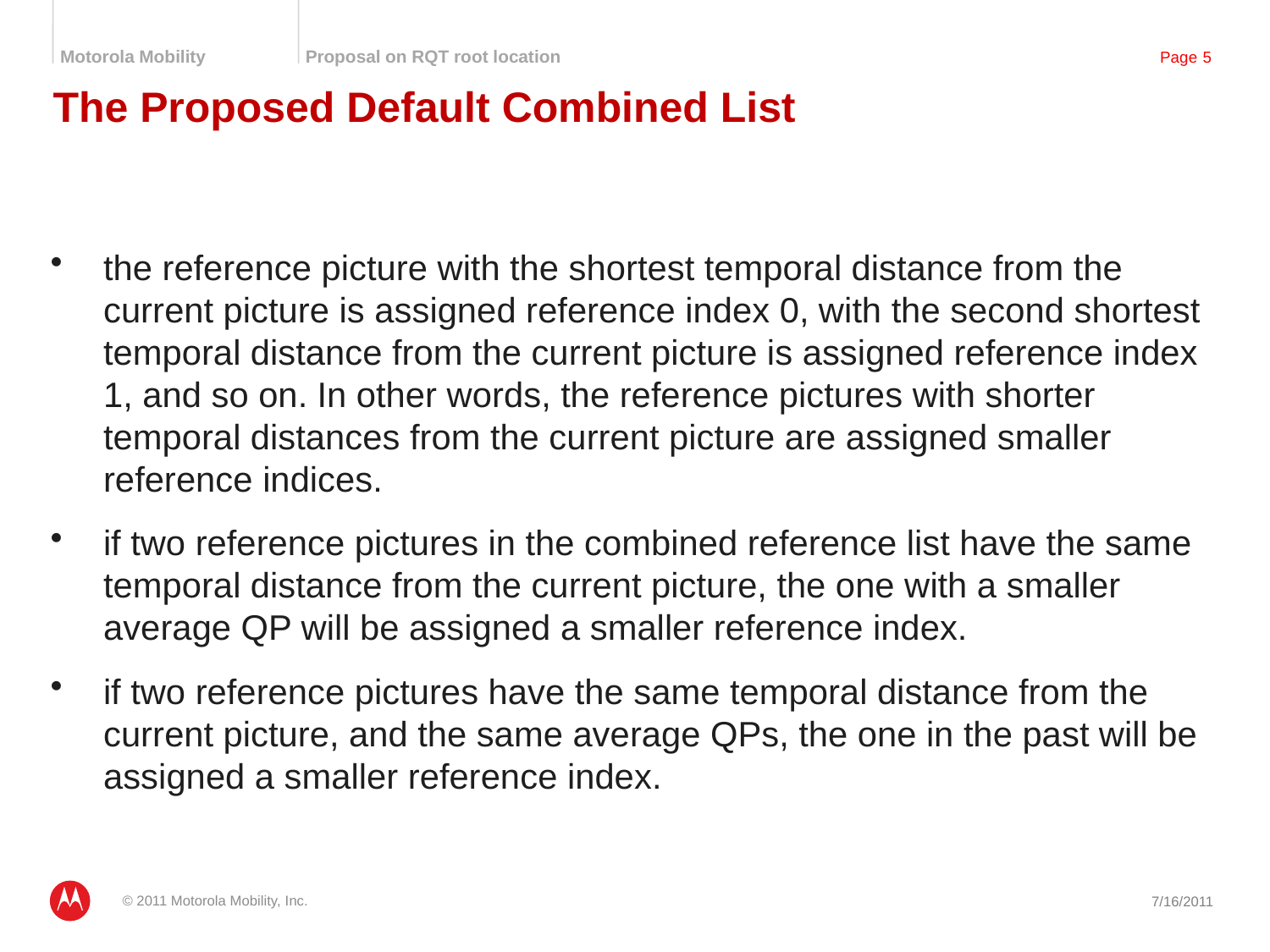

# The Proposed Default Combined List
the reference picture with the shortest temporal distance from the current picture is assigned reference index 0, with the second shortest temporal distance from the current picture is assigned reference index 1, and so on. In other words, the reference pictures with shorter temporal distances from the current picture are assigned smaller reference indices.
if two reference pictures in the combined reference list have the same temporal distance from the current picture, the one with a smaller average QP will be assigned a smaller reference index.
if two reference pictures have the same temporal distance from the current picture, and the same average QPs, the one in the past will be assigned a smaller reference index.
© 2011 Motorola Mobility, Inc.
7/16/2011